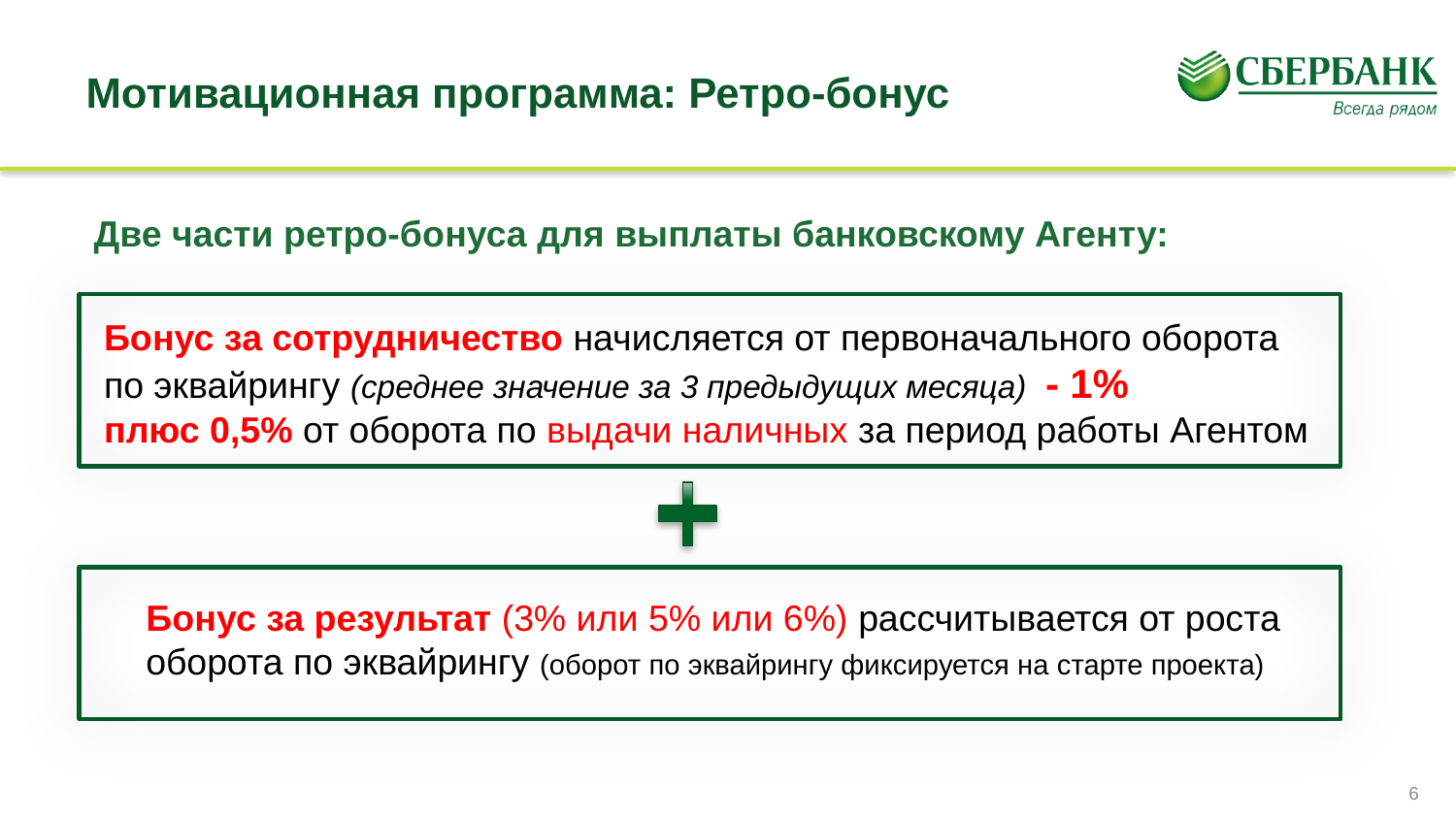

# Мотивационная программа: Ретро-бонус
Две части ретро-бонуса для выплаты банковскому Агенту:

 Бонус за сотрудничество начисляется от первоначального оборота
 по эквайрингу (среднее значение за 3 предыдущих месяца)  - 1%
 плюс 0,5% от оборота по выдачи наличных за период работы Агентом

Бонус за результат (3% или 5% или 6%) рассчитывается от роста оборота по эквайрингу (оборот по эквайрингу фиксируется на старте проекта)
6